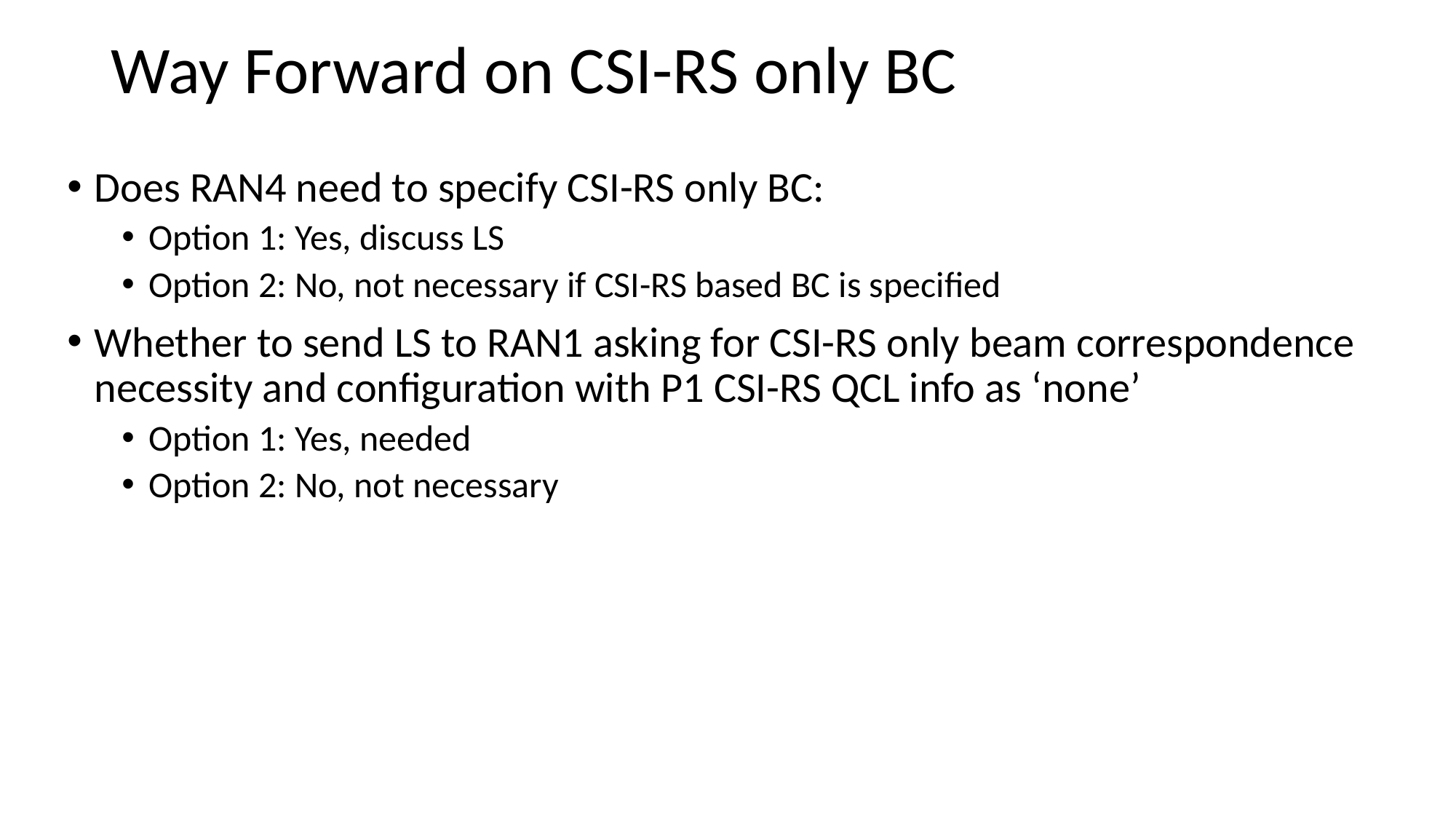

Way Forward on CSI-RS only BC
Does RAN4 need to specify CSI-RS only BC:
Option 1: Yes, discuss LS
Option 2: No, not necessary if CSI-RS based BC is specified
Whether to send LS to RAN1 asking for CSI-RS only beam correspondence necessity and configuration with P1 CSI-RS QCL info as ‘none’
Option 1: Yes, needed
Option 2: No, not necessary